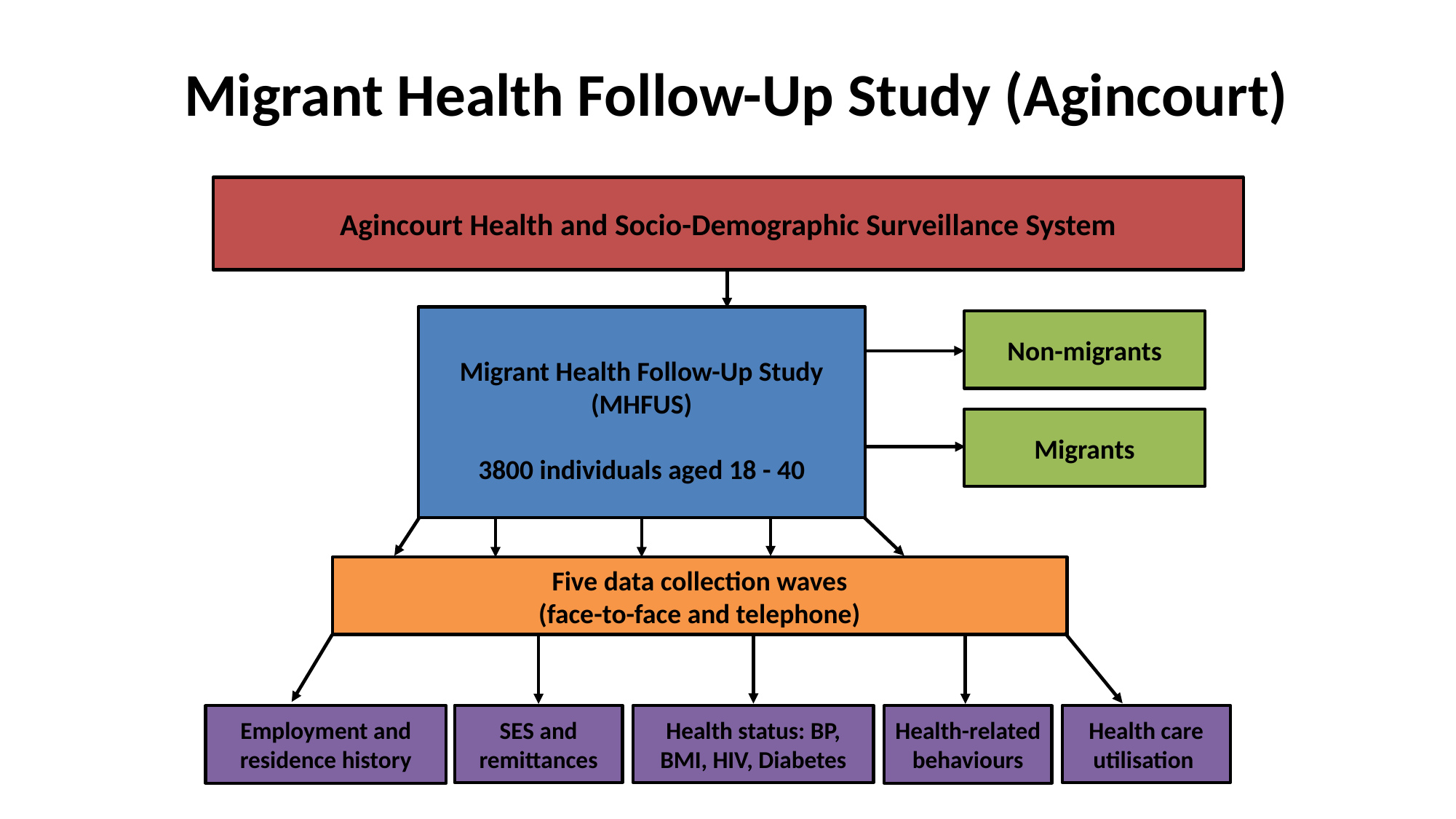

# Migrant Health Follow-Up Study (Agincourt)

Agincourt Health and Socio-Demographic Surveillance System

Migrant Health Follow-Up Study (MHFUS)

3800 individuals aged 18 - 40
Non-migrants
Migrants
Five data collection waves
(face-to-face and telephone)
SES and remittances
Health status: BP, BMI, HIV, Diabetes
Health care utilisation
Employment and residence history
Health-related behaviours